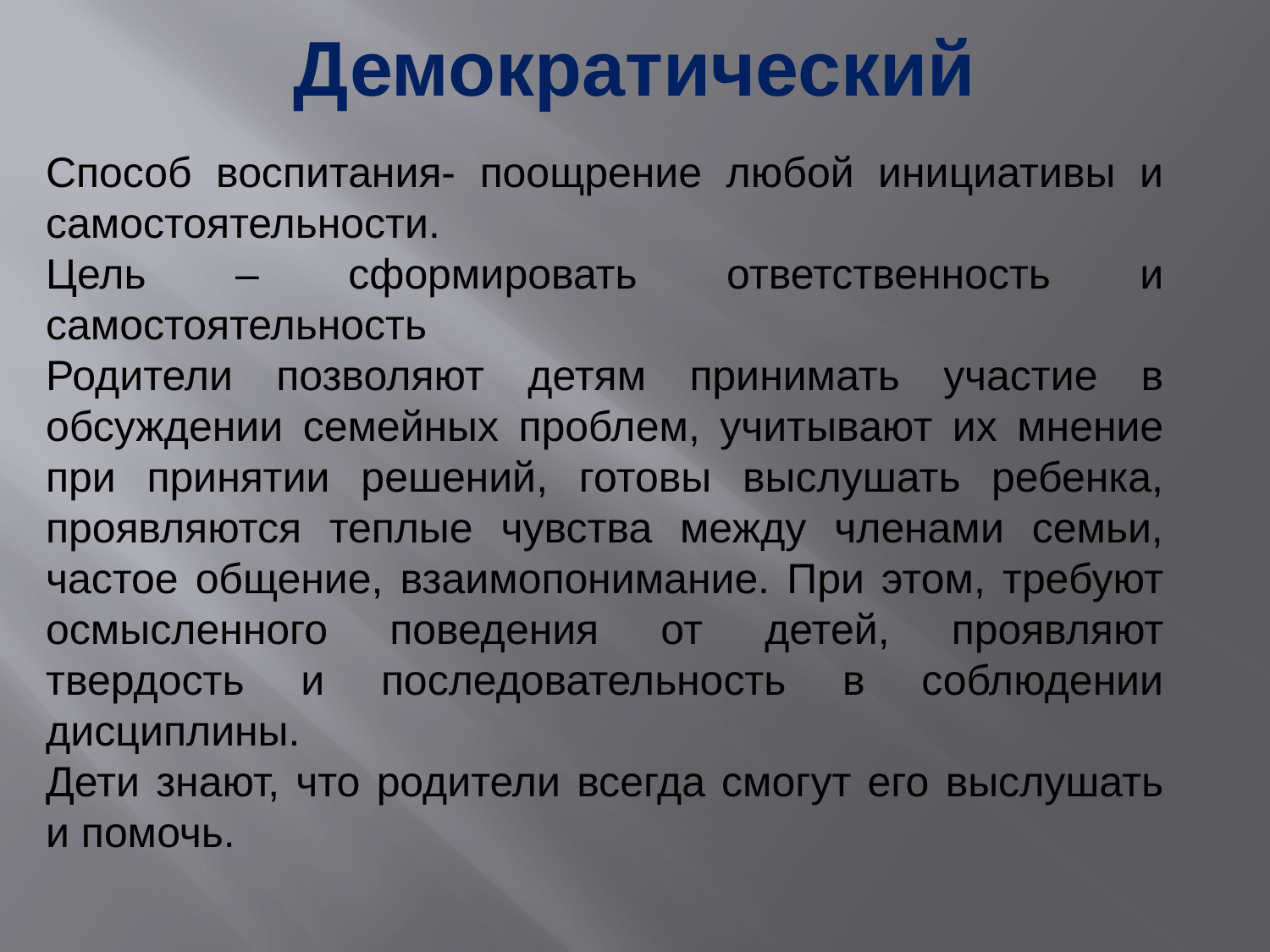

# Демократический

Способ воспитания- поощрение любой инициативы и самостоятельности.
Цель – сформировать ответственность и самостоятельность
Родители позволяют детям принимать участие в обсуждении семейных проблем, учитывают их мнение при принятии решений, готовы выслушать ребенка, проявляются теплые чувства между членами семьи, частое общение, взаимопонимание. При этом, требуют осмысленного поведения от детей, проявляют твердость и последовательность в соблюдении дисциплины.
Дети знают, что родители всегда смогут его выслушать и помочь.